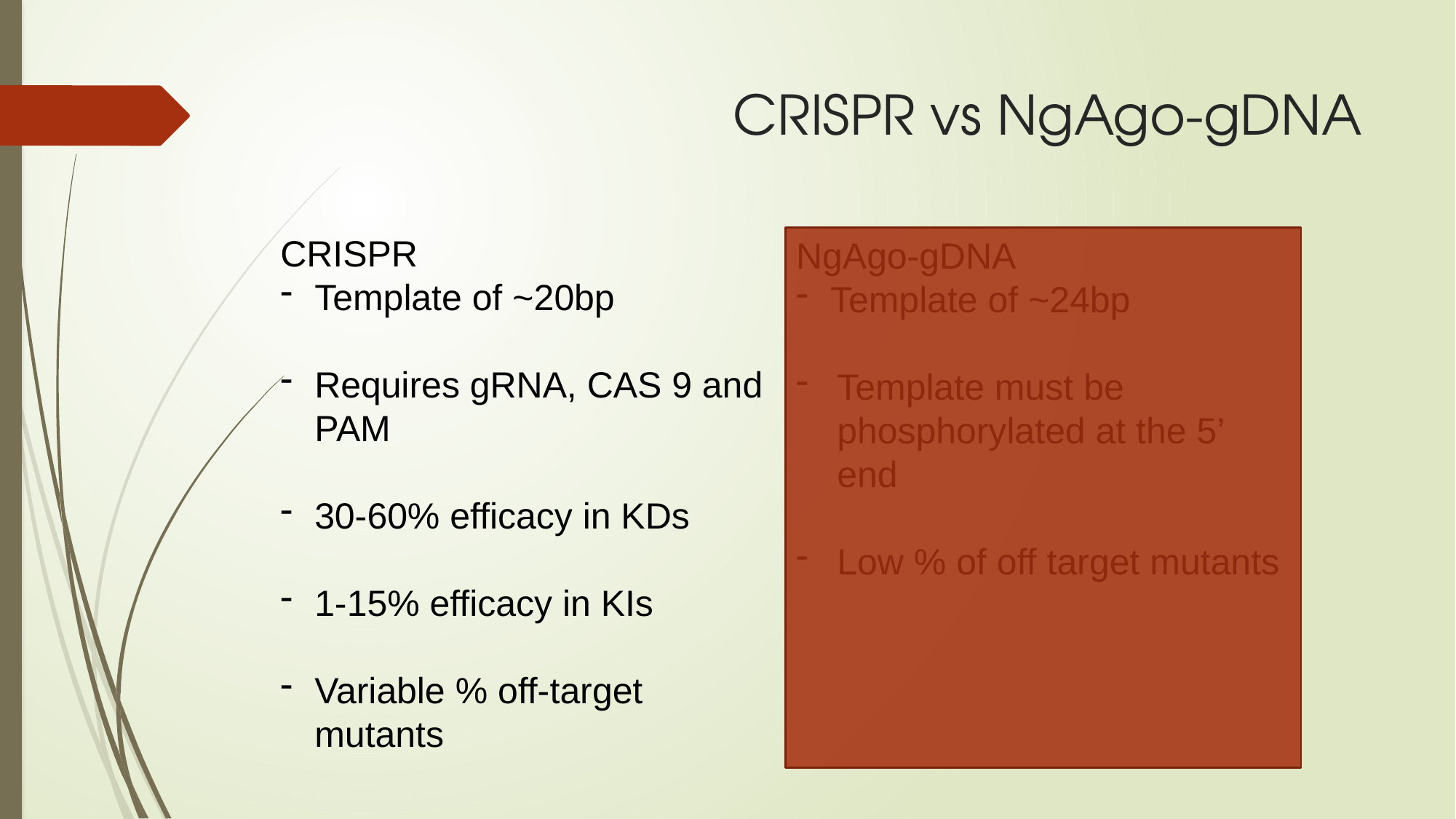

# CRISPR vs NgAgo-gDNA
CRISPR
Template of ~20bp

Requires gRNA, CAS 9 and PAM

30-60% efficacy in KDs
1-15% efficacy in KIs

Variable % off-target mutants
NgAgo-gDNA
Template of ~24bp

Template must be phosphorylated at the 5’ end

Low % of off target mutants